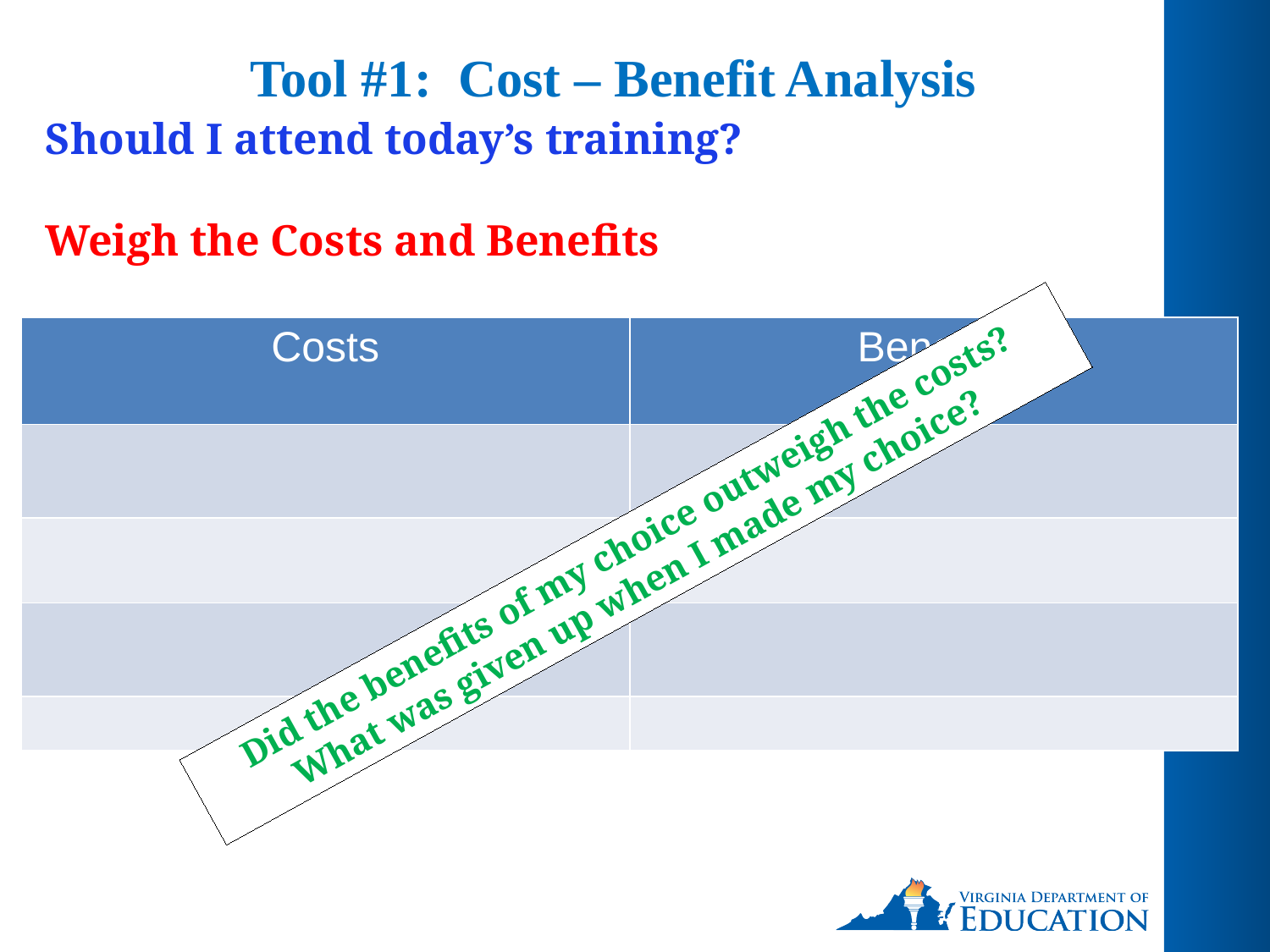

# Tool #1:  Cost – Benefit Analysis
Should I attend today’s training?

Weigh the Costs and Benefits
| Costs | Benefits |
| --- | --- |
|  |  |
|  |  |
|  |  |
|  |  |
Did the benefits of my choice outweigh the costs?
What was given up when I made my choice?